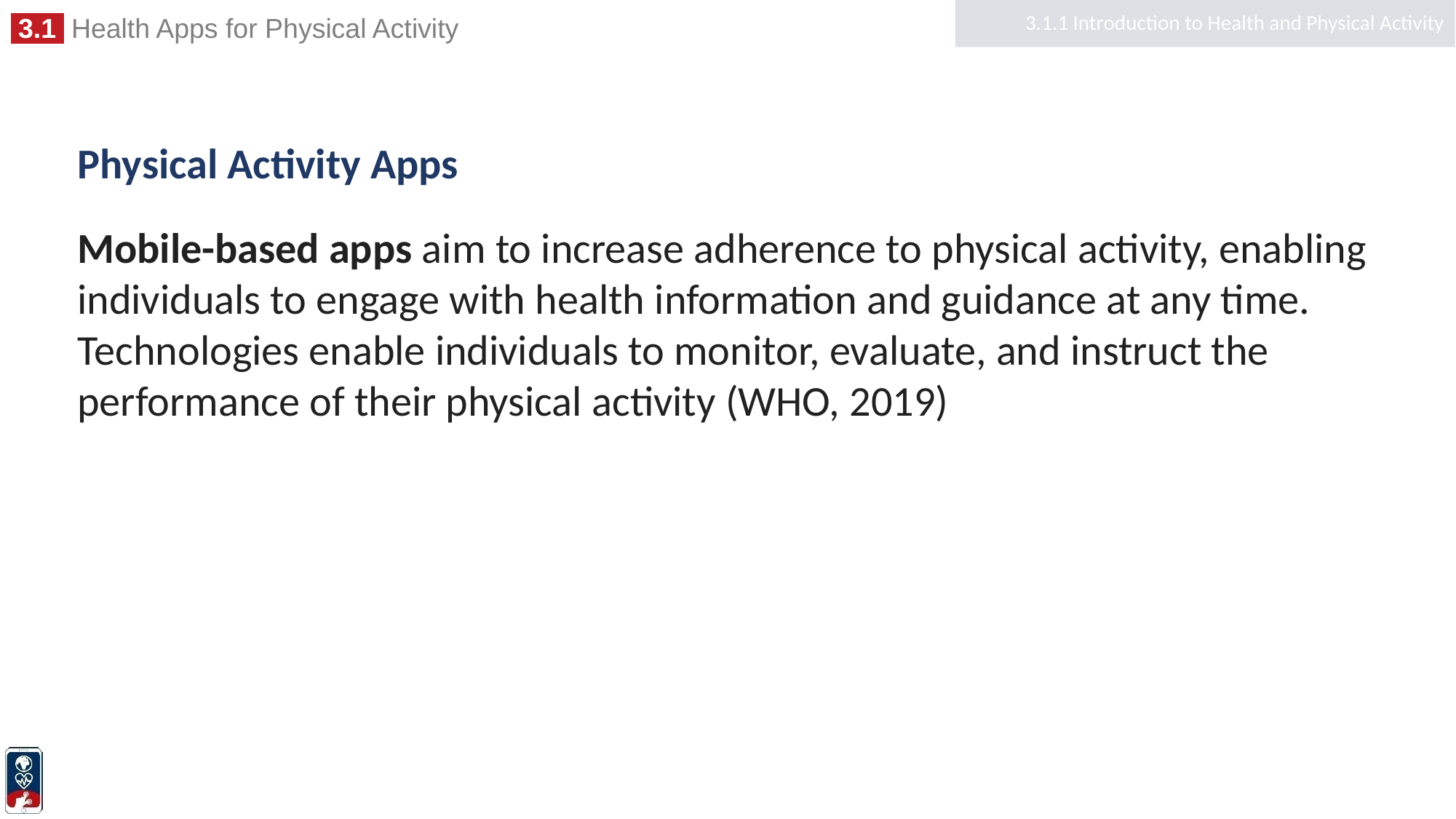

3.1.1 Introduction to Health and Physical Activity
# Physical Activity Apps
Mobile-based apps aim to increase adherence to physical activity, enabling individuals to engage with health information and guidance at any time. Technologies enable individuals to monitor, evaluate, and instruct the performance of their physical activity (WHO, 2019)